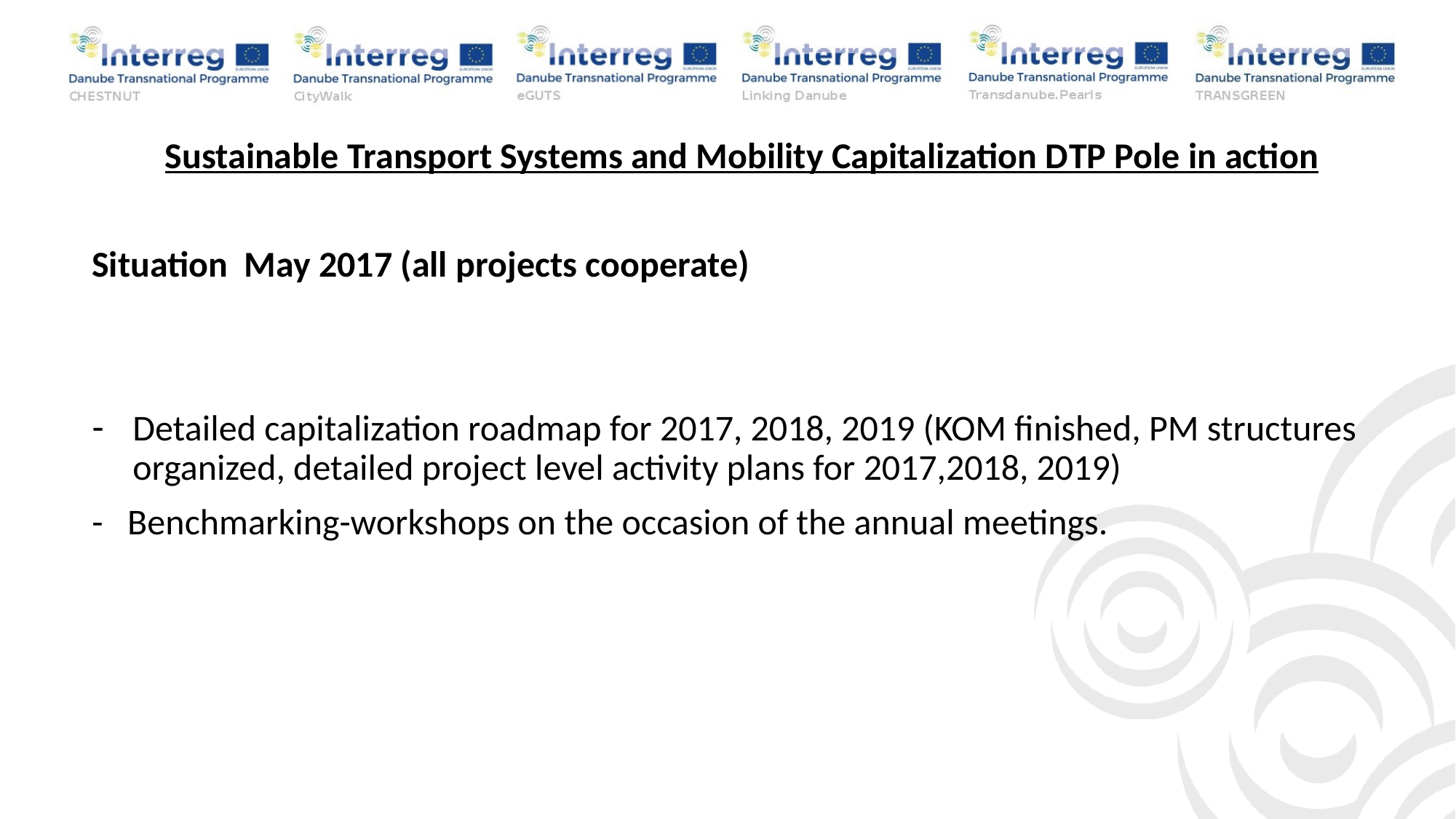

Sustainable Transport Systems and Mobility Capitalization DTP Pole in action

Situation  May 2017 (all projects cooperate)

Detailed capitalization roadmap for 2017, 2018, 2019 (KOM finished, PM structures organized, detailed project level activity plans for 2017,2018, 2019)
-   Benchmarking-workshops on the occasion of the annual meetings.